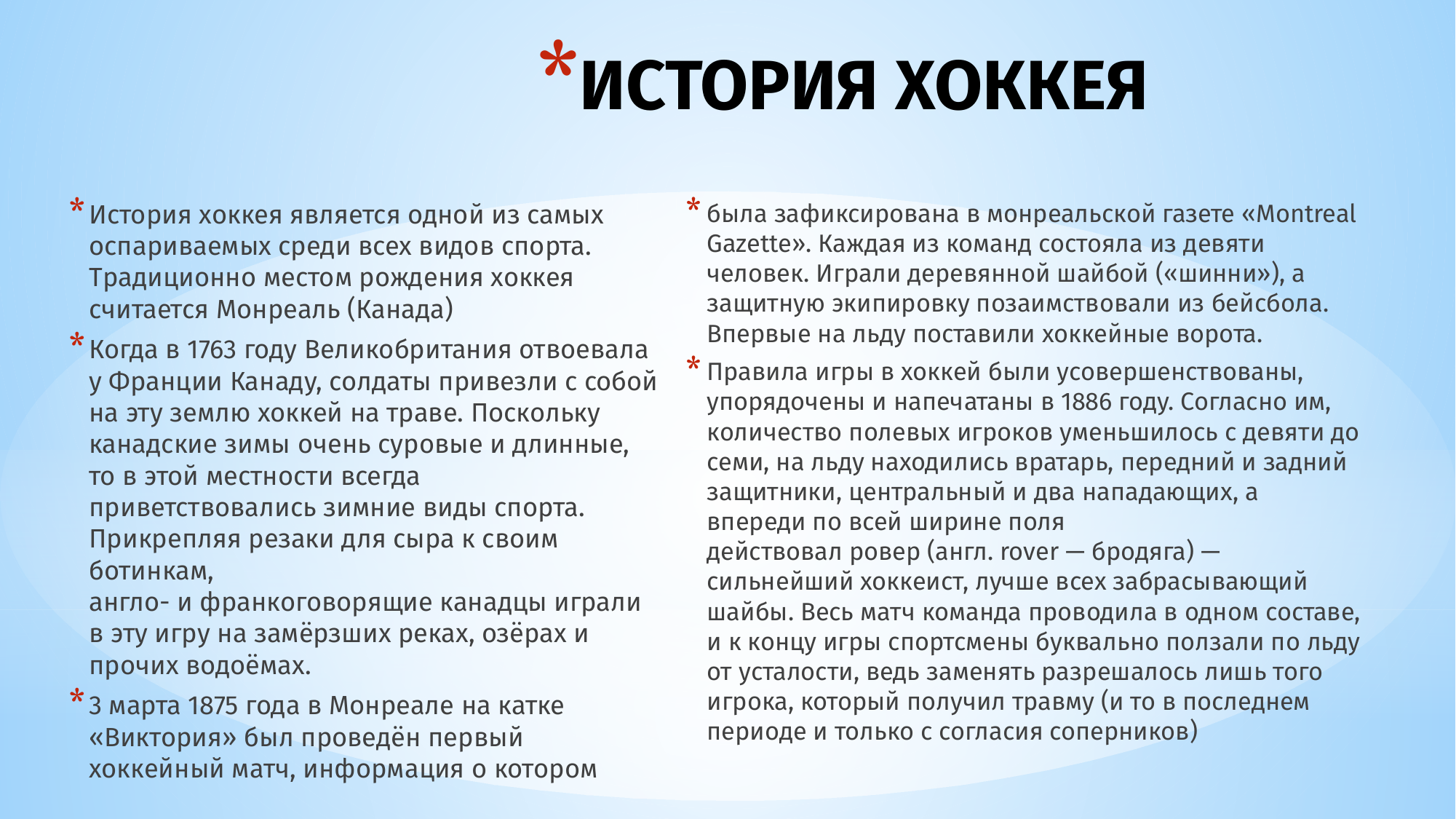

# ИСТОРИЯ ХОККЕЯ
История хоккея является одной из самых оспариваемых среди всех видов спорта. Традиционно местом рождения хоккея считается Монреаль (Канада)
Когда в 1763 году Великобритания отвоевала у Франции Канаду, солдаты привезли с собой на эту землю хоккей на траве. Поскольку канадские зимы очень суровые и длинные, то в этой местности всегда приветствовались зимние виды спорта. Прикрепляя резаки для сыра к своим ботинкам, англо- и франкоговорящие канадцы играли в эту игру на замёрзших реках, озёрах и прочих водоёмах.
3 марта 1875 года в Монреале на катке «Виктория» был проведён первый хоккейный матч, информация о котором
была зафиксирована в монреальской газете «Montreal Gazette». Каждая из команд состояла из девяти человек. Играли деревянной шайбой («шинни»), а защитную экипировку позаимствовали из бейсбола. Впервые на льду поставили хоккейные ворота.
Правила игры в хоккей были усовершенствованы, упорядочены и напечатаны в 1886 году. Согласно им, количество полевых игроков уменьшилось с девяти до семи, на льду находились вратарь, передний и задний защитники, центральный и два нападающих, а впереди по всей ширине поля действовал ровер (англ. rover — бродяга) — сильнейший хоккеист, лучше всех забрасывающий шайбы. Весь матч команда проводила в одном составе, и к концу игры спортсмены буквально ползали по льду от усталости, ведь заменять разрешалось лишь того игрока, который получил травму (и то в последнем периоде и только с согласия соперников)